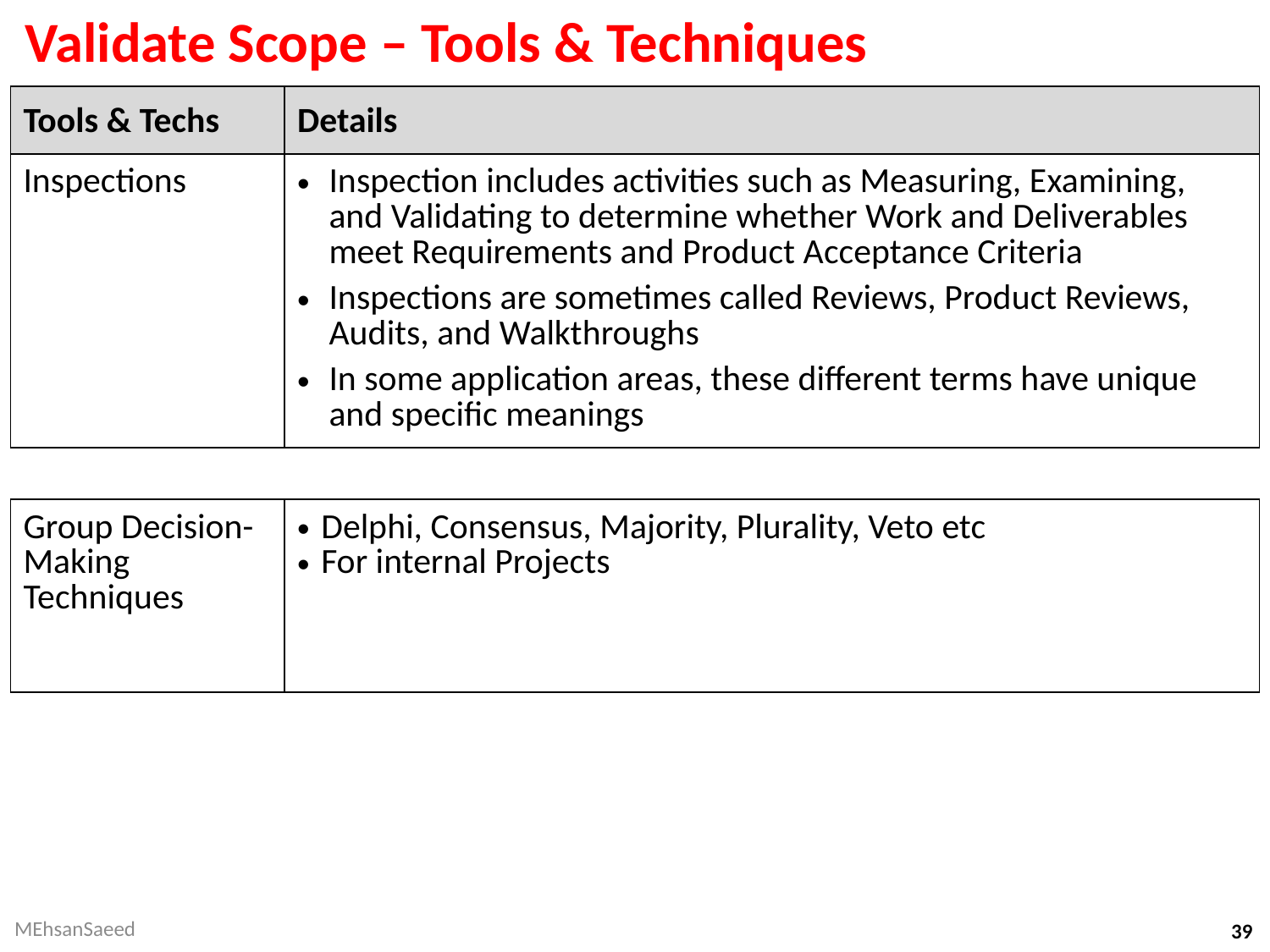

# Validate Scope – Tools & Techniques
| Tools & Techs | Details |
| --- | --- |
| Inspections | Inspection includes activities such as Measuring, Examining, and Validating to determine whether Work and Deliverables meet Requirements and Product Acceptance Criteria Inspections are sometimes called Reviews, Product Reviews, Audits, and Walkthroughs In some application areas, these different terms have unique and specific meanings |
| Group Decision-Making Techniques | Delphi, Consensus, Majority, Plurality, Veto etc For internal Projects |
| --- | --- |
MEhsanSaeed
39